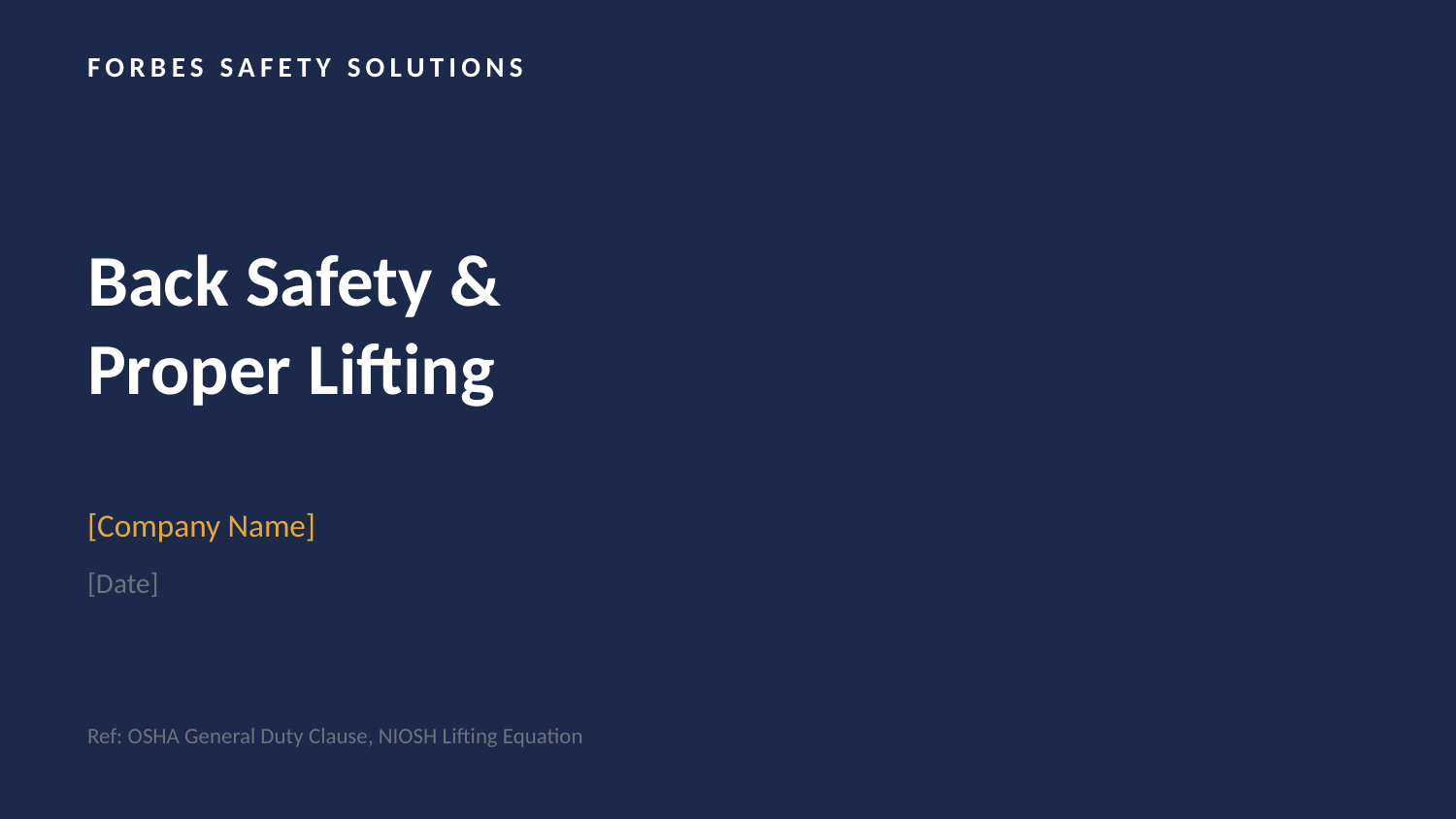

FORBES SAFETY SOLUTIONS
Back Safety &
Proper Lifting
[Company Name]
[Date]
Ref: OSHA General Duty Clause, NIOSH Lifting Equation